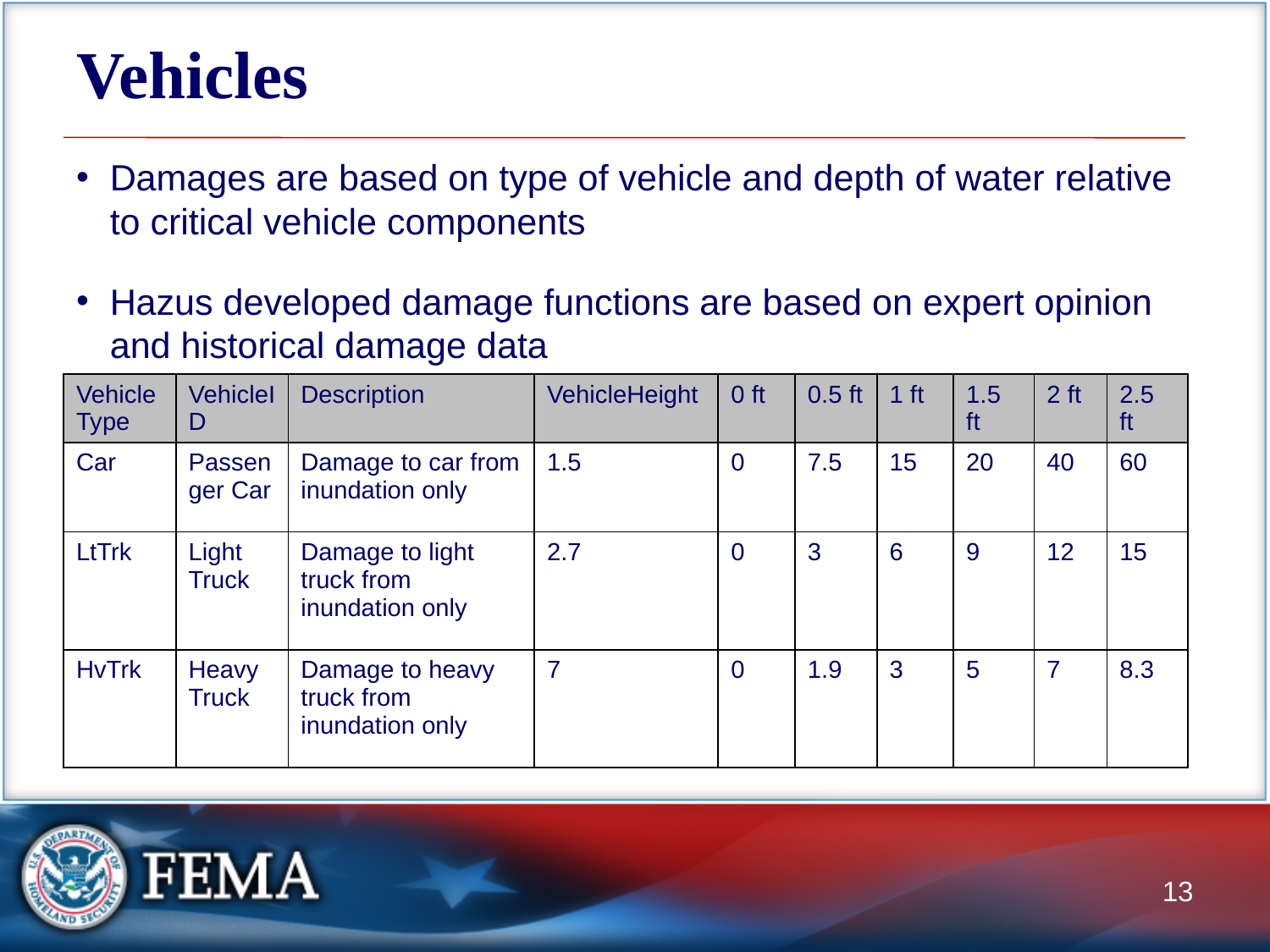

# Vehicles
Damages are based on type of vehicle and depth of water relative to critical vehicle components
Hazus developed damage functions are based on expert opinion and historical damage data
| VehicleType | VehicleID | Description | VehicleHeight | 0 ft | 0.5 ft | 1 ft | 1.5 ft | 2 ft | 2.5 ft |
| --- | --- | --- | --- | --- | --- | --- | --- | --- | --- |
| Car | Passenger Car | Damage to car from inundation only | 1.5 | 0 | 7.5 | 15 | 20 | 40 | 60 |
| LtTrk | Light Truck | Damage to light truck from inundation only | 2.7 | 0 | 3 | 6 | 9 | 12 | 15 |
| HvTrk | Heavy Truck | Damage to heavy truck from inundation only | 7 | 0 | 1.9 | 3 | 5 | 7 | 8.3 |
13